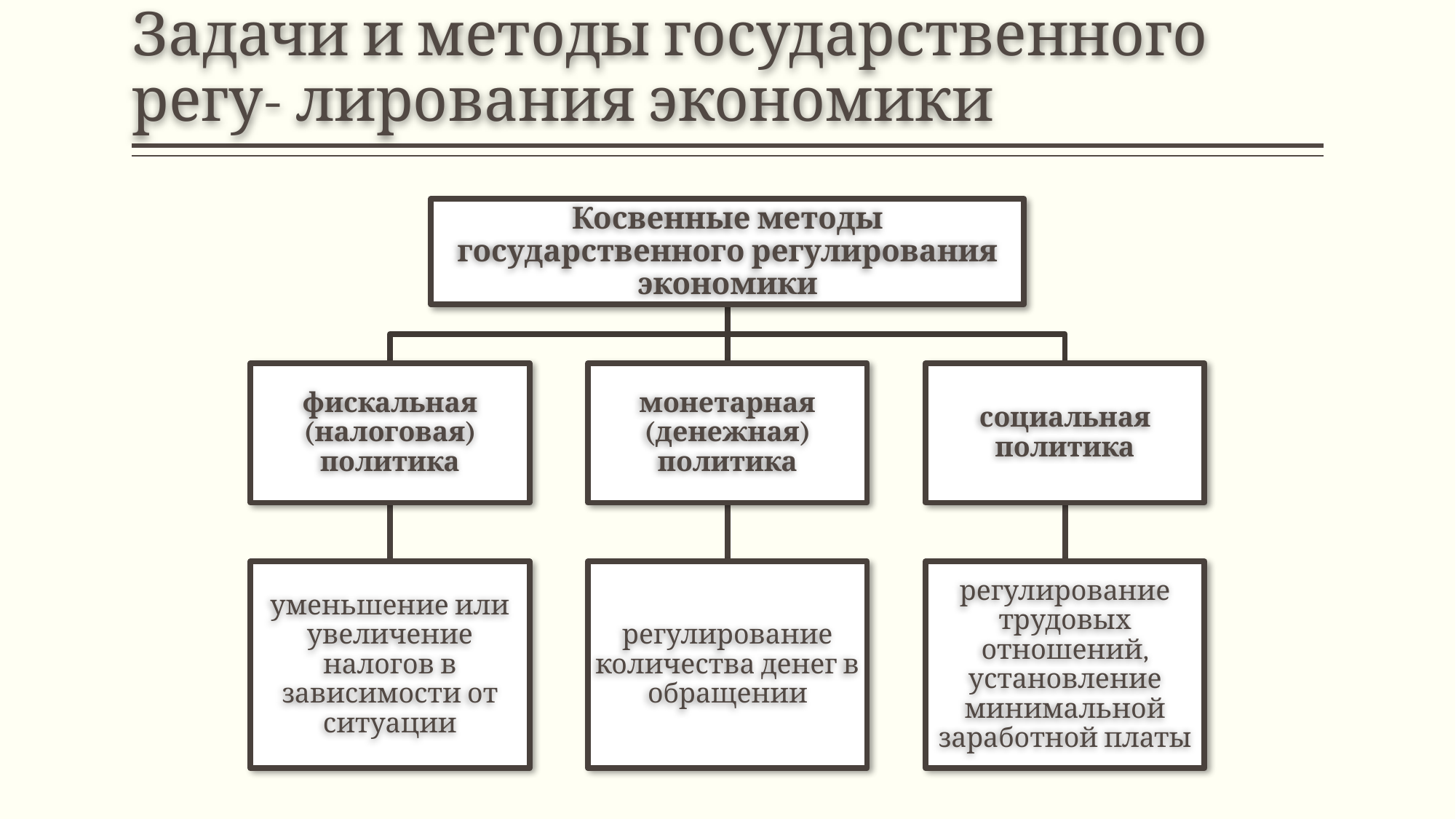

# Задачи и методы государственного регу- лирования экономики

Косвенные методы государственного регулирования экономики

фискальная (налоговая) политика

монетарная (денежная) политика

социальная политика

уменьшение или увеличение налогов в зависимости от ситуации

регулирование количества денег в обращении

регулирование трудовых отношений, установление минимальной заработной платы